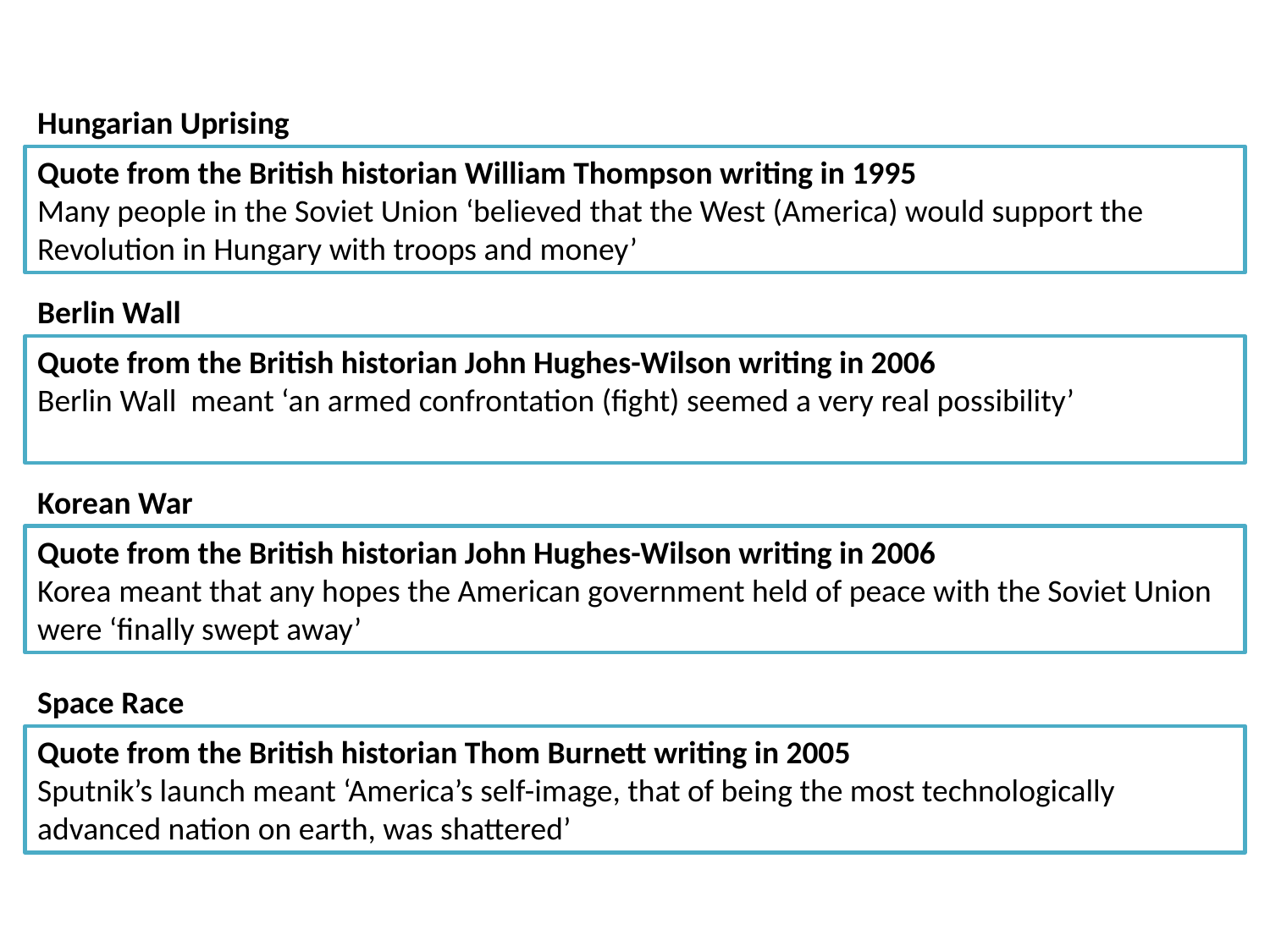

Hungarian Uprising
Quote from the British historian William Thompson writing in 1995
Many people in the Soviet Union ‘believed that the West (America) would support the Revolution in Hungary with troops and money’
Berlin Wall
Quote from the British historian John Hughes-Wilson writing in 2006
Berlin Wall  meant ‘an armed confrontation (fight) seemed a very real possibility’

Korean War
Quote from the British historian John Hughes-Wilson writing in 2006
Korea meant that any hopes the American government held of peace with the Soviet Union were ‘finally swept away’
Space Race
Quote from the British historian Thom Burnett writing in 2005
Sputnik’s launch meant ‘America’s self-image, that of being the most technologically advanced nation on earth, was shattered’